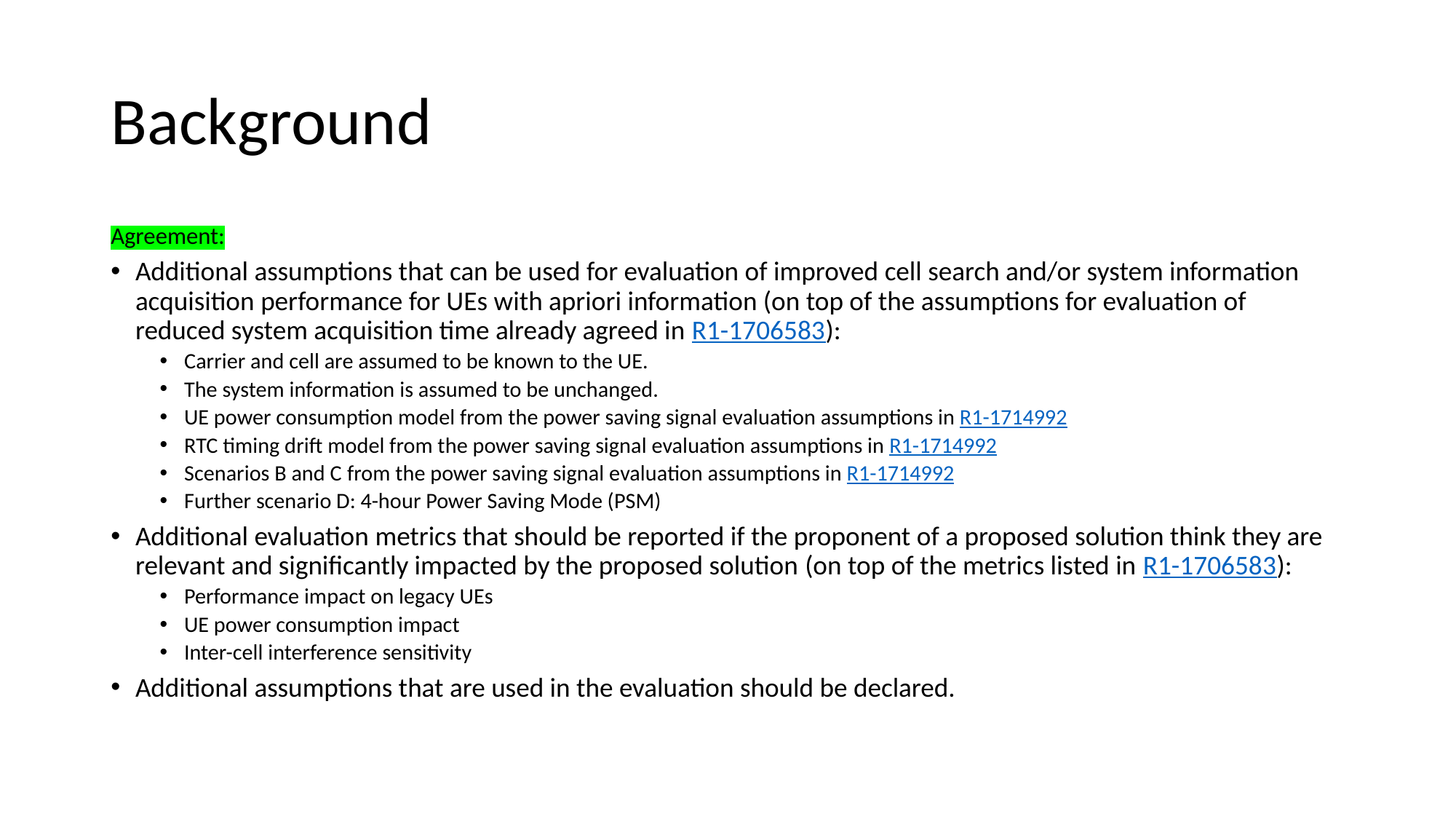

# Background
Agreement:
Additional assumptions that can be used for evaluation of improved cell search and/or system information acquisition performance for UEs with apriori information (on top of the assumptions for evaluation of reduced system acquisition time already agreed in R1-1706583):
Carrier and cell are assumed to be known to the UE.
The system information is assumed to be unchanged.
UE power consumption model from the power saving signal evaluation assumptions in R1-1714992
RTC timing drift model from the power saving signal evaluation assumptions in R1-1714992
Scenarios B and C from the power saving signal evaluation assumptions in R1-1714992
Further scenario D: 4-hour Power Saving Mode (PSM)
Additional evaluation metrics that should be reported if the proponent of a proposed solution think they are relevant and significantly impacted by the proposed solution (on top of the metrics listed in R1-1706583):
Performance impact on legacy UEs
UE power consumption impact
Inter-cell interference sensitivity
Additional assumptions that are used in the evaluation should be declared.